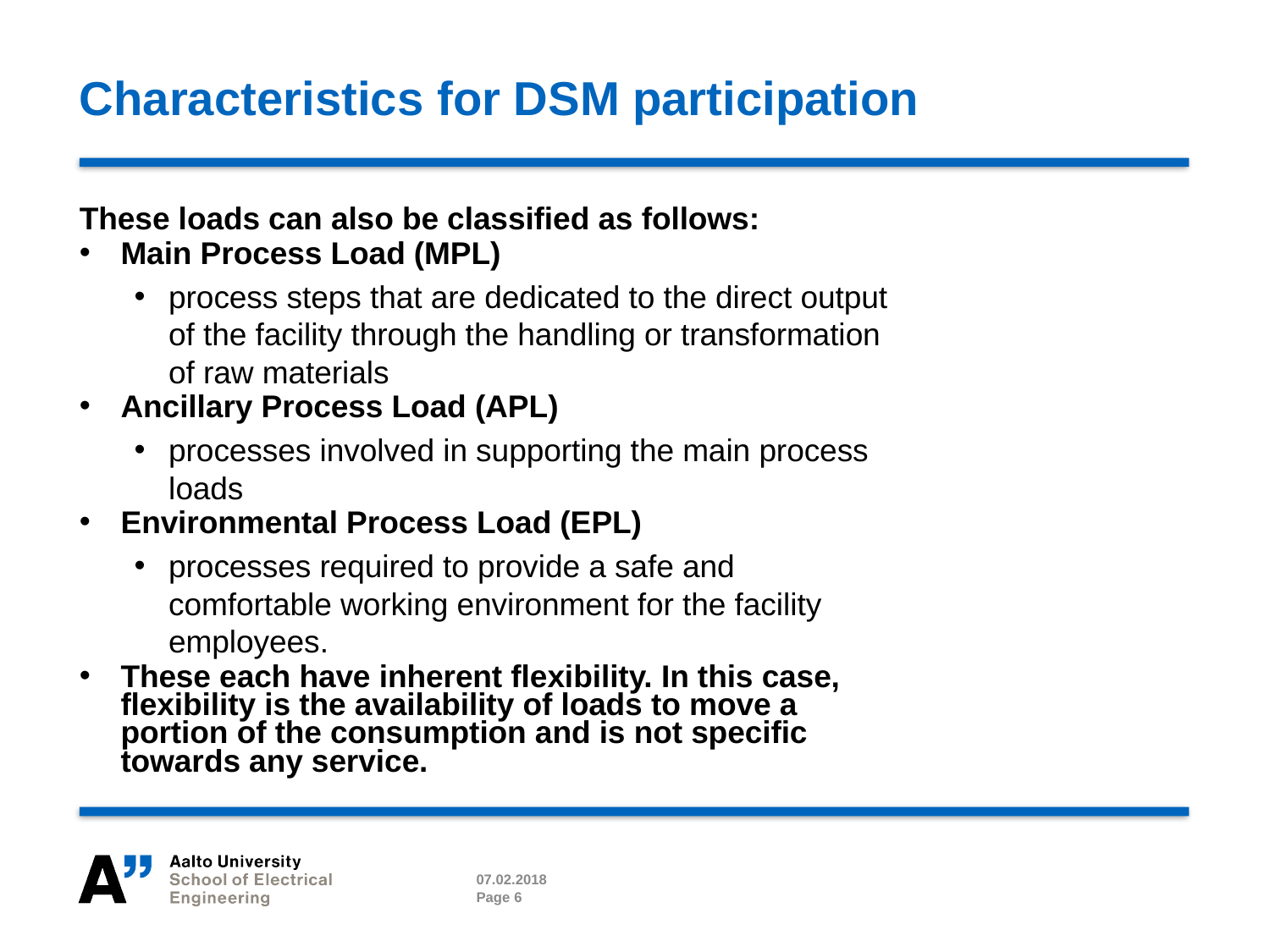

# Characteristics for DSM participation
These loads can also be classified as follows:
Main Process Load (MPL)
process steps that are dedicated to the direct output of the facility through the handling or transformation of raw materials
Ancillary Process Load (APL)
processes involved in supporting the main process loads
Environmental Process Load (EPL)
processes required to provide a safe and comfortable working environment for the facility employees.
These each have inherent flexibility. In this case, flexibility is the availability of loads to move a portion of the consumption and is not specific towards any service.

07.02.2018
Page 6